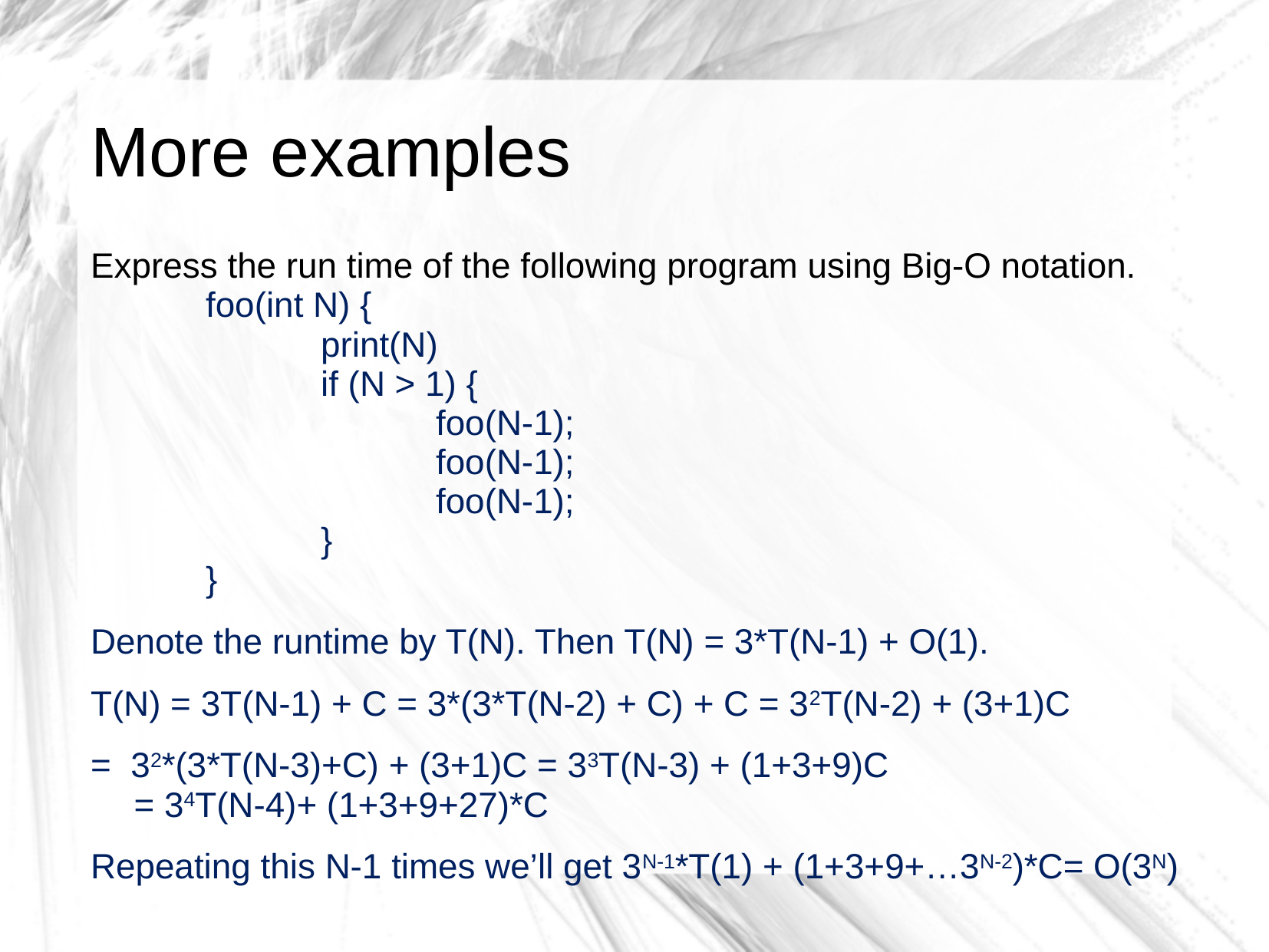

# More examples
Express the run time of the following program using Big-O notation.
	foo(int N) {
		print(N)
 		if (N > 1) {
			foo(N-1);
			foo(N-1);
			foo(N-1);
		}
	}
Denote the runtime by T(N). Then T(N) = 3*T(N-1) + O(1).
T(N) = 3T(N-1) + C = 3*(3*T(N-2) + C) + C = 32T(N-2) + (3+1)C
=  32*(3*T(N-3)+C) + (3+1)C = 33T(N-3) + (1+3+9)C
= 34T(N-4)+ (1+3+9+27)*C
Repeating this N-1 times we’ll get 3N-1*T(1) + (1+3+9+…3N-2)*C= O(3N)